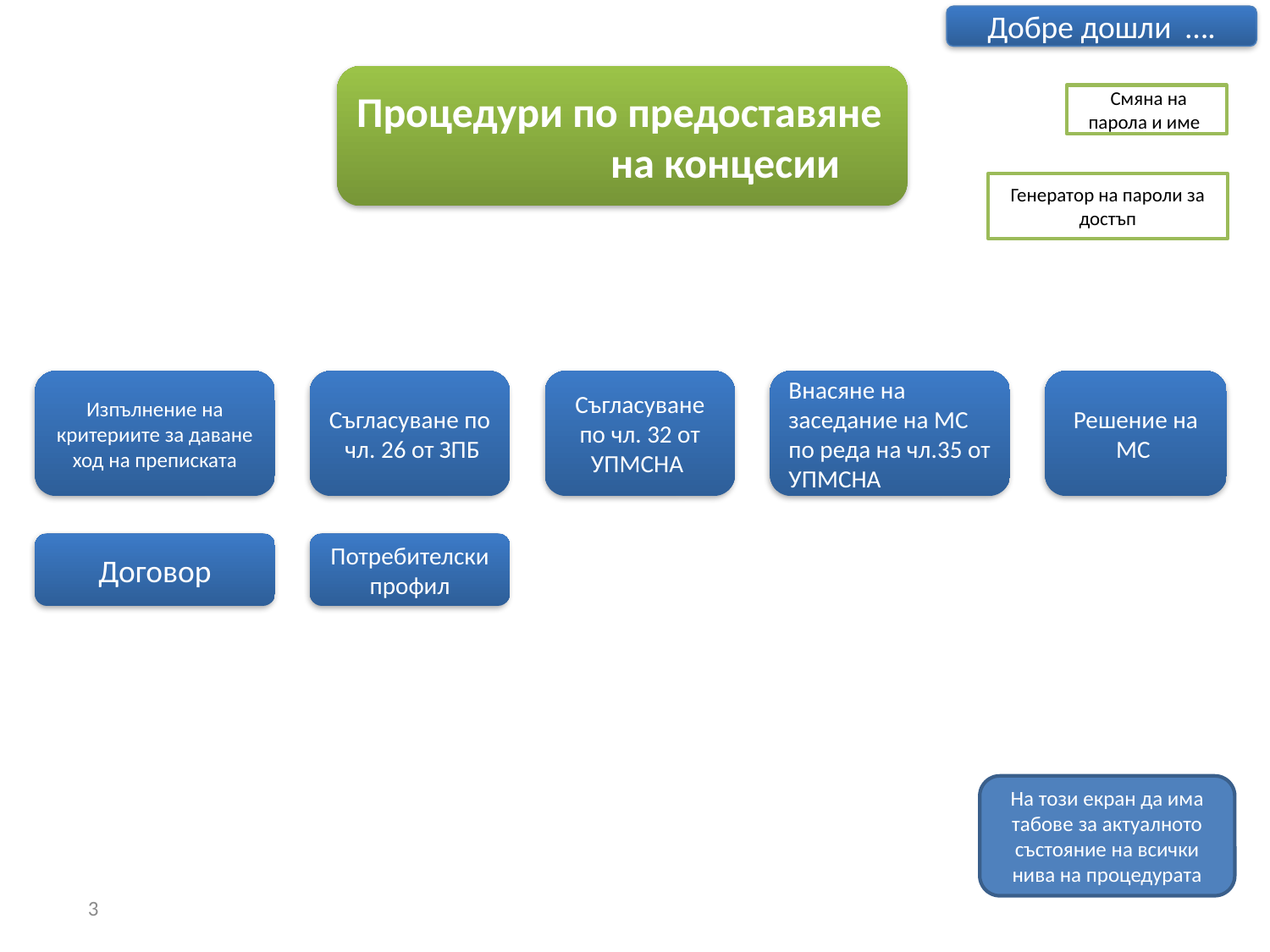

Добре дошли  ….
Процедури по предоставяне                	на концесии
 Смяна на парола и име
Генератор на пароли за достъп
Изпълнение на критериите за даване ход на преписката
Съгласуване по  чл. 26 от ЗПБ
Внасяне на заседание на МС по реда на чл.35 от УПМСНА
Съгласуване по чл. 32 от УПМСНА
Решение на МС
Договор
Потребителски профил
На този екран да има табове за актуалното състояние на всички нива на процедурата
3